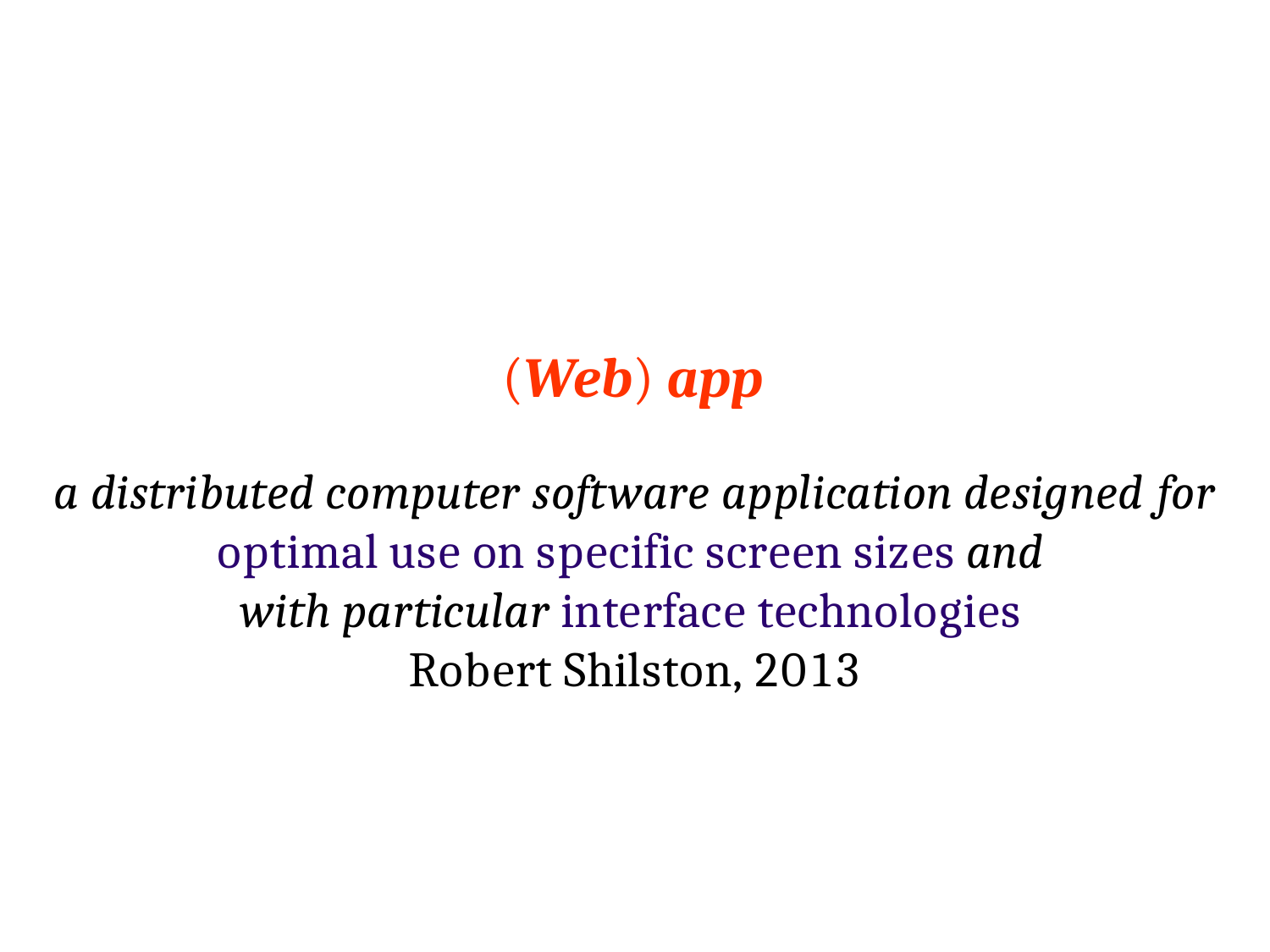

# (Web) app
a distributed computer software application designed for
optimal use on specific screen sizes and  with particular interface technologies  Robert Shilston, 2013